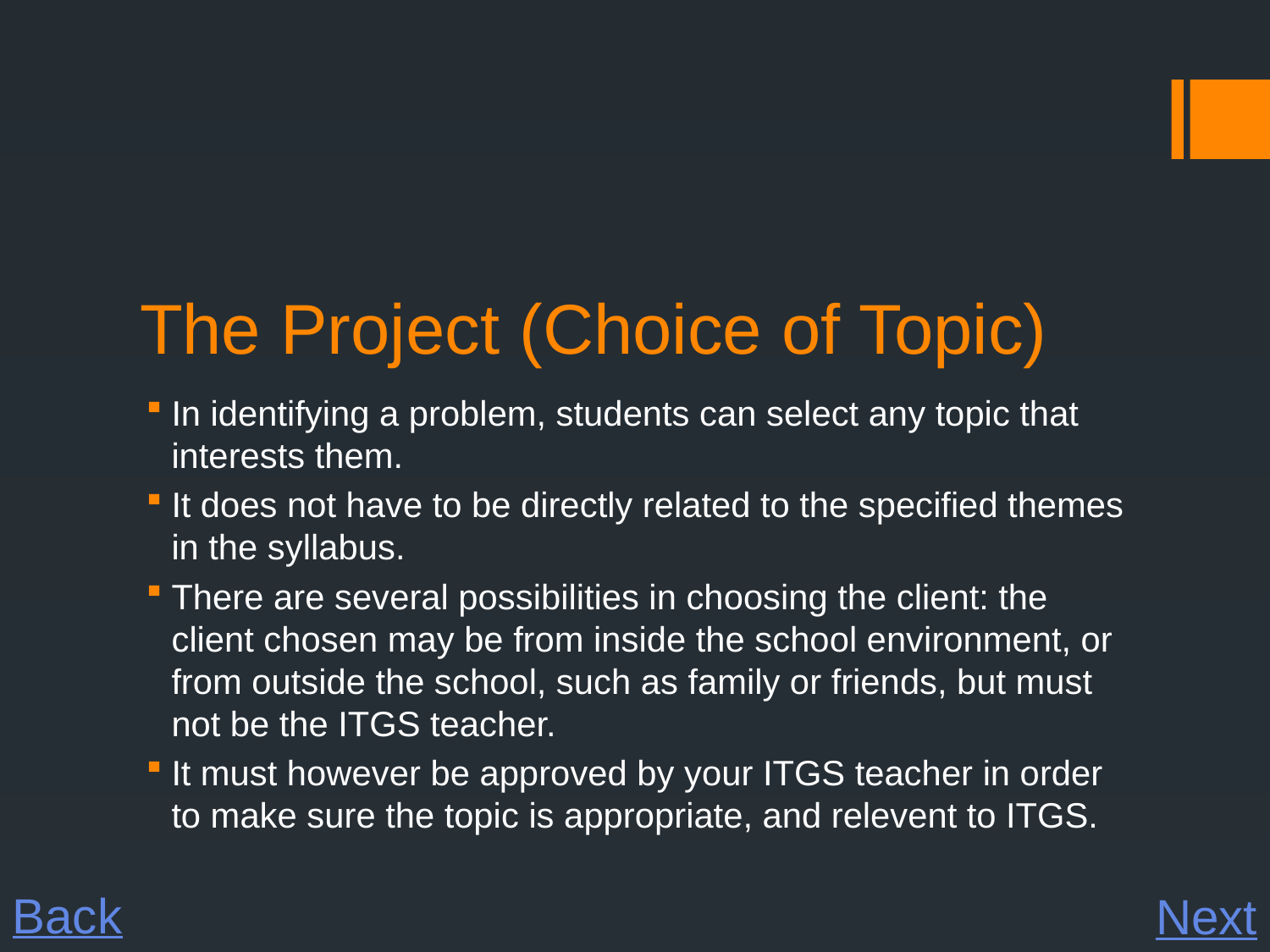

# The Project (Choice of Topic)
In identifying a problem, students can select any topic that interests them.
It does not have to be directly related to the specified themes in the syllabus.
There are several possibilities in choosing the client: the client chosen may be from inside the school environment, or from outside the school, such as family or friends, but must not be the ITGS teacher.
It must however be approved by your ITGS teacher in order to make sure the topic is appropriate, and relevent to ITGS.

Back
Next